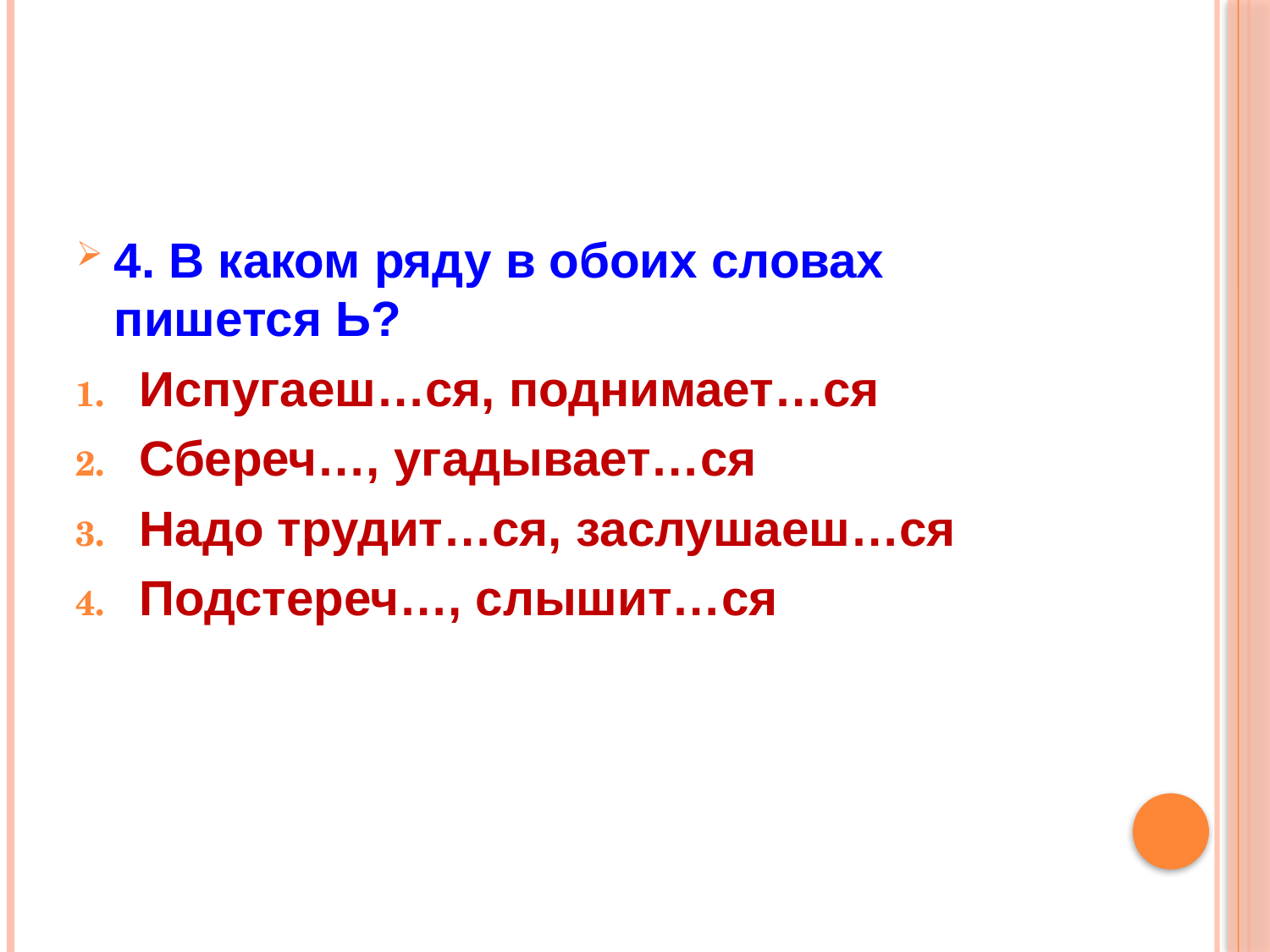

#
4. В каком ряду в обоих словах пишется Ь?
Испугаеш…ся, поднимает…ся
Сбереч…, угадывает…ся
Надо трудит…ся, заслушаеш…ся
Подстереч…, слышит…ся